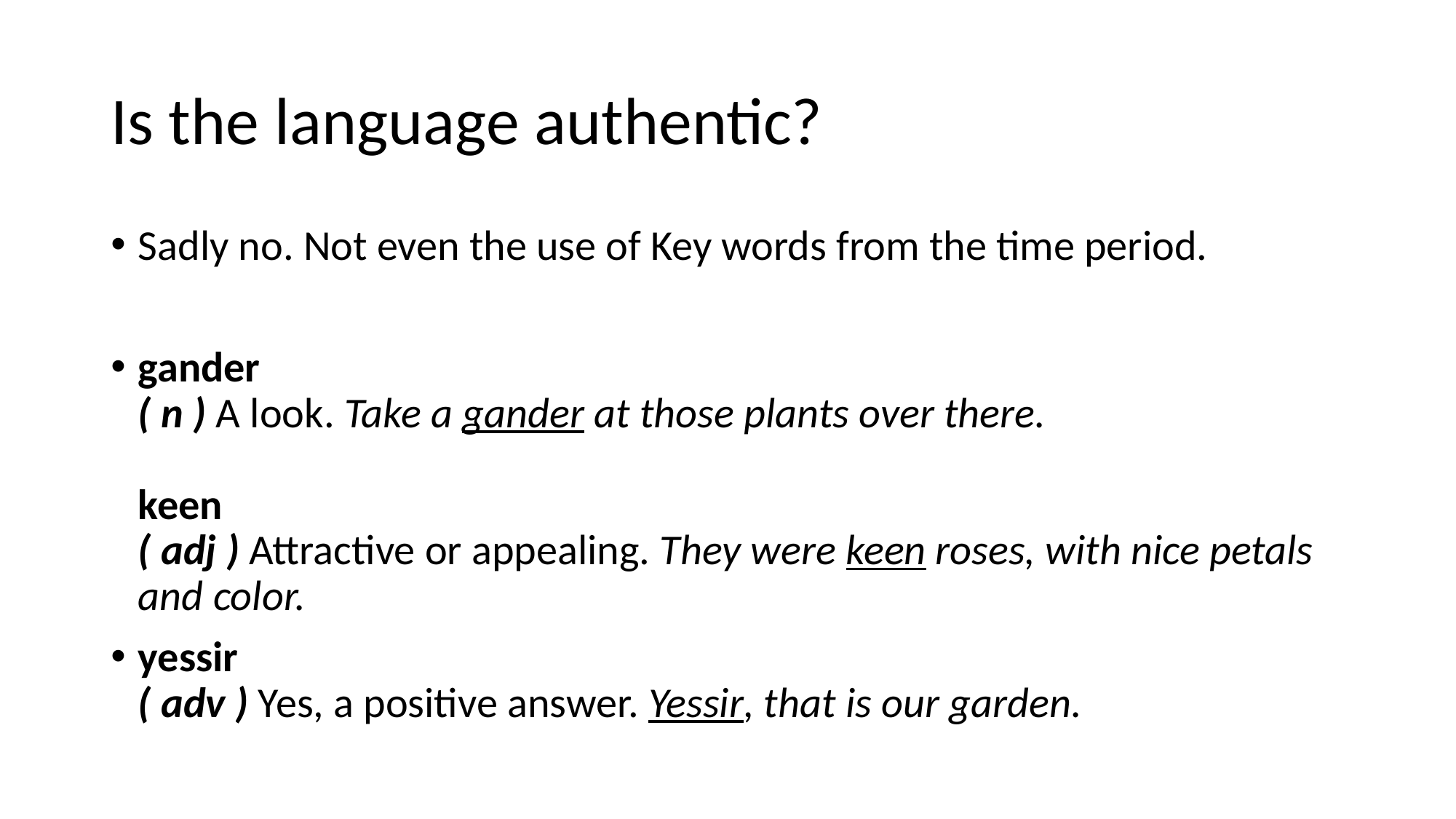

# Is the language authentic?
Sadly no. Not even the use of Key words from the time period.

gander
( n ) A look. Take a gander at those plants over there.
keen 
( adj ) Attractive or appealing. They were keen roses, with nice petals and color.
yessir
( adv ) Yes, a positive answer. Yessir, that is our garden.